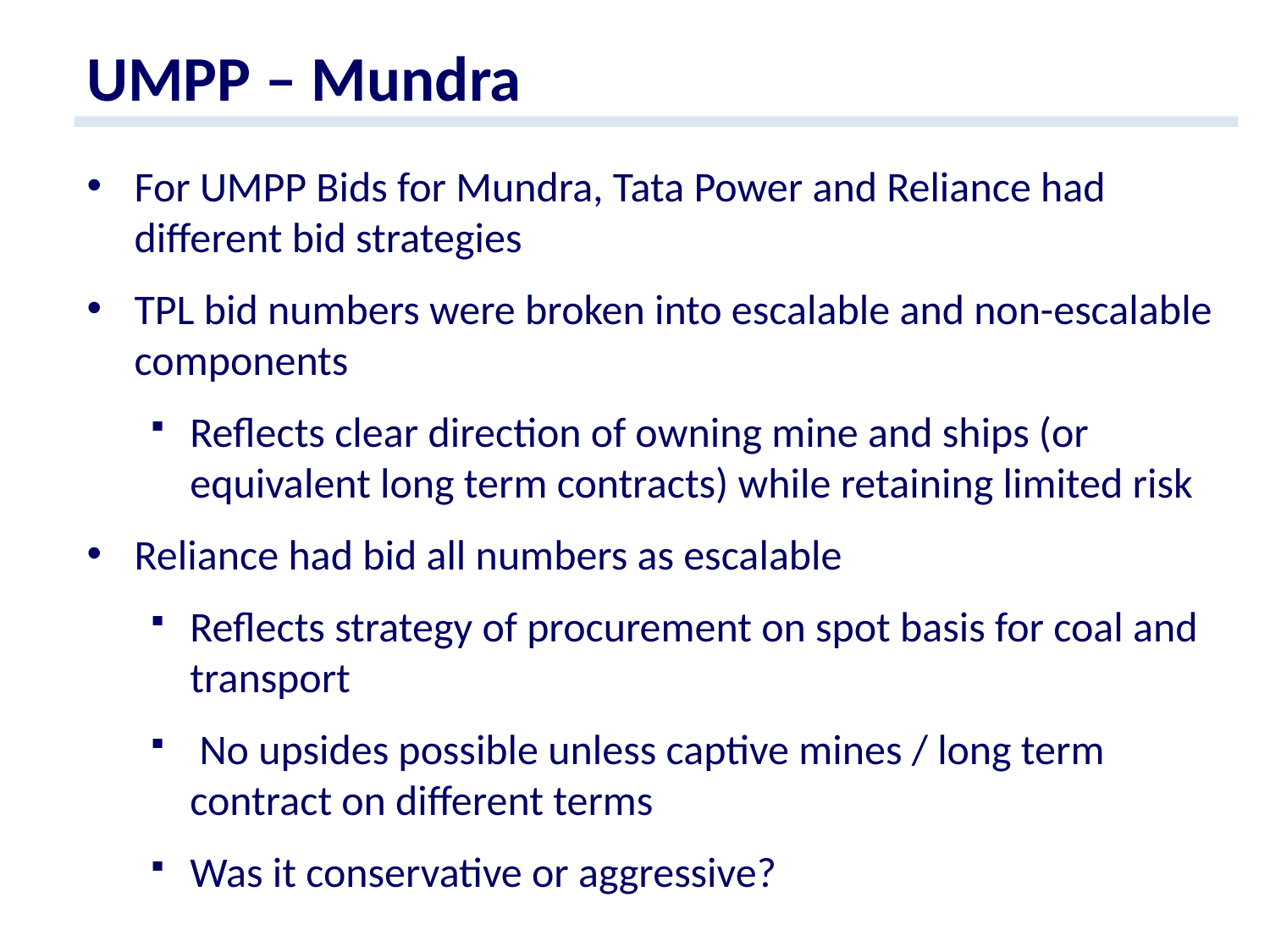

UMPP – Mundra

For UMPP Bids for Mundra, Tata Power and Reliance had different bid strategies
TPL bid numbers were broken into escalable and non-escalable components
Reflects clear direction of owning mine and ships (or equivalent long term contracts) while retaining limited risk
Reliance had bid all numbers as escalable
Reflects strategy of procurement on spot basis for coal and transport
 No upsides possible unless captive mines / long term contract on different terms
Was it conservative or aggressive?